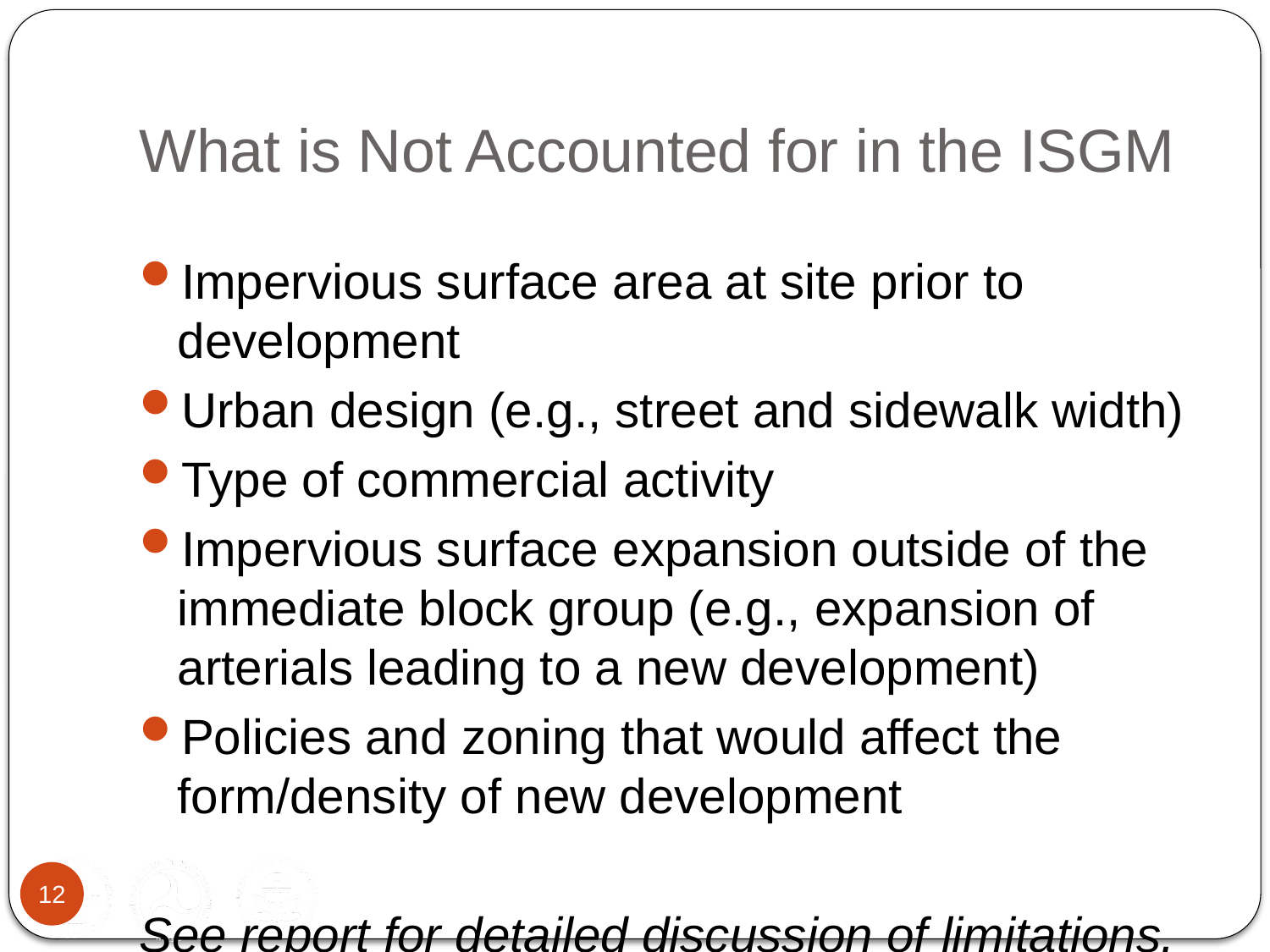

# What is Not Accounted for in the ISGM
Impervious surface area at site prior to development
Urban design (e.g., street and sidewalk width)
Type of commercial activity
Impervious surface expansion outside of the immediate block group (e.g., expansion of arterials leading to a new development)
Policies and zoning that would affect the form/density of new development

See report for detailed discussion of limitations.

12